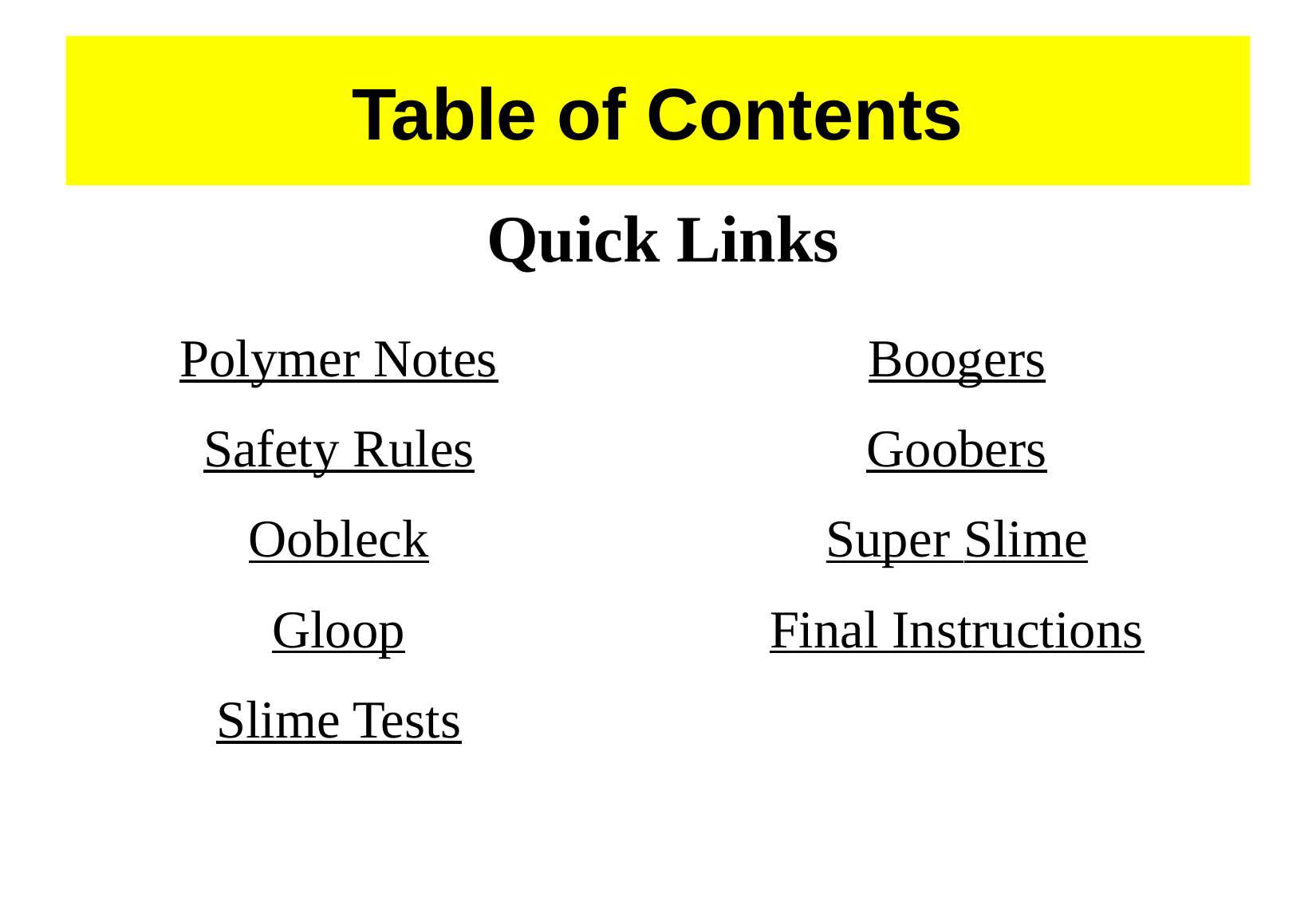

# Table of Contents
Quick Links
Polymer Notes
Safety Rules
Oobleck
Gloop
Slime Tests
Boogers
Goobers
Super Slime
Final Instructions